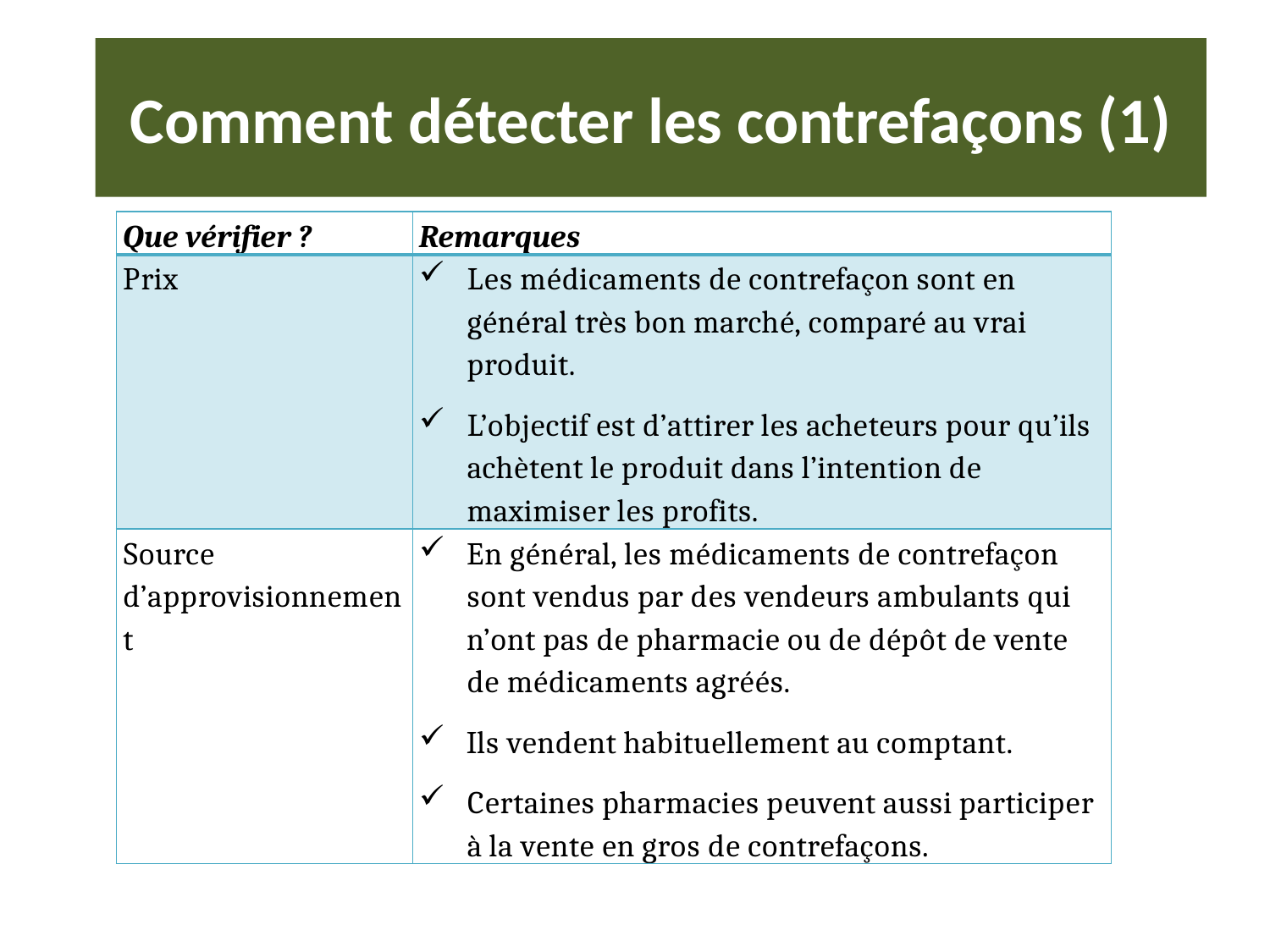

# Comment détecter les contrefaçons (1)
| Que vérifier ? | Remarques |
| --- | --- |
| Prix | Les médicaments de contrefaçon sont en général très bon marché, comparé au vrai produit. L’objectif est d’attirer les acheteurs pour qu’ils achètent le produit dans l’intention de maximiser les profits. |
| Source d’approvisionnement | En général, les médicaments de contrefaçon sont vendus par des vendeurs ambulants qui n’ont pas de pharmacie ou de dépôt de vente de médicaments agréés. Ils vendent habituellement au comptant. Certaines pharmacies peuvent aussi participer à la vente en gros de contrefaçons. |